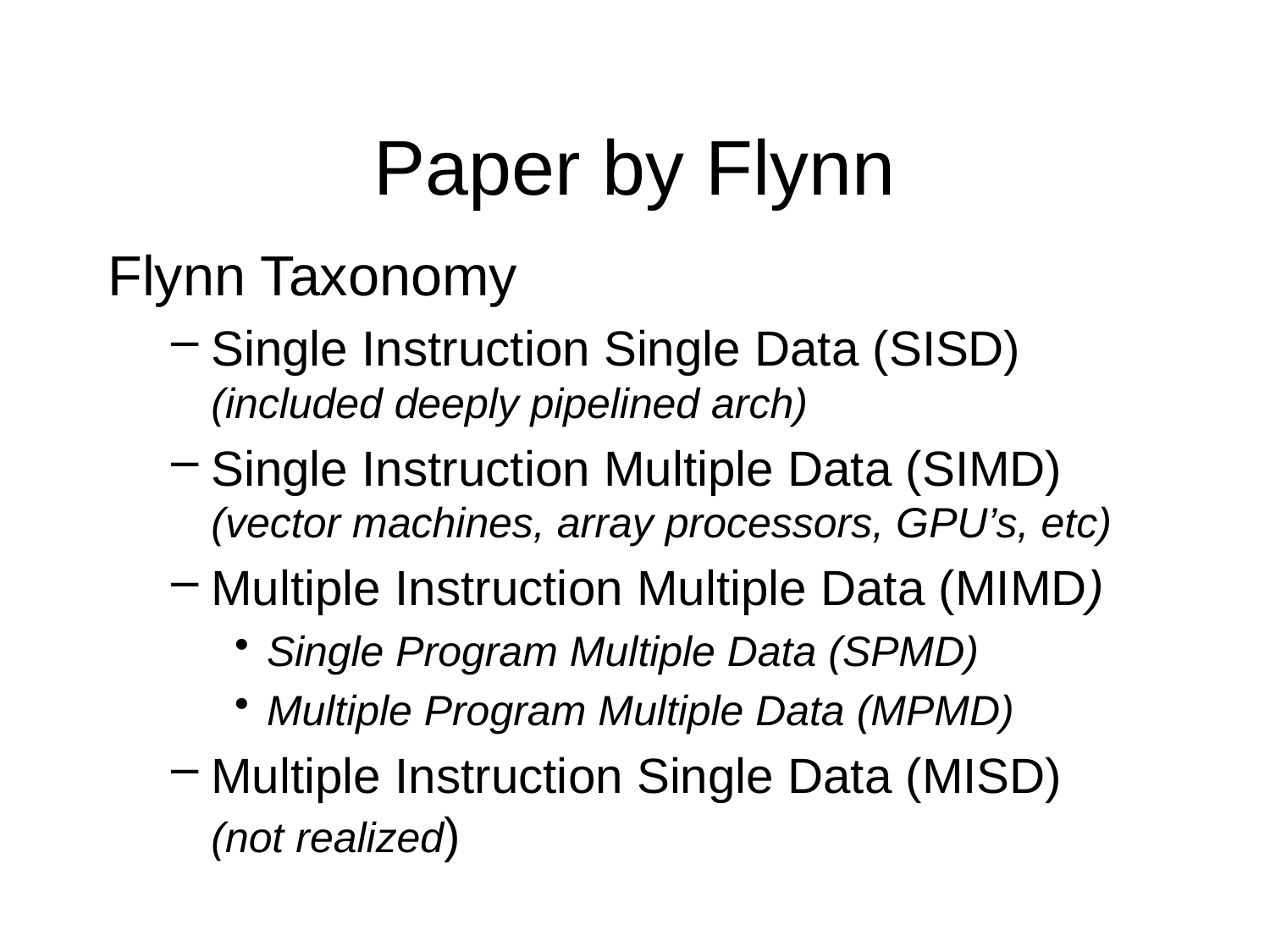

# Paper by Flynn
Flynn Taxonomy
Single Instruction Single Data (SISD)
(included deeply pipelined arch)
Single Instruction Multiple Data (SIMD)
(vector machines, array processors, GPU’s, etc)
Multiple Instruction Multiple Data (MIMD)
Single Program Multiple Data (SPMD)
Multiple Program Multiple Data (MPMD)
Multiple Instruction Single Data (MISD)
(not realized)